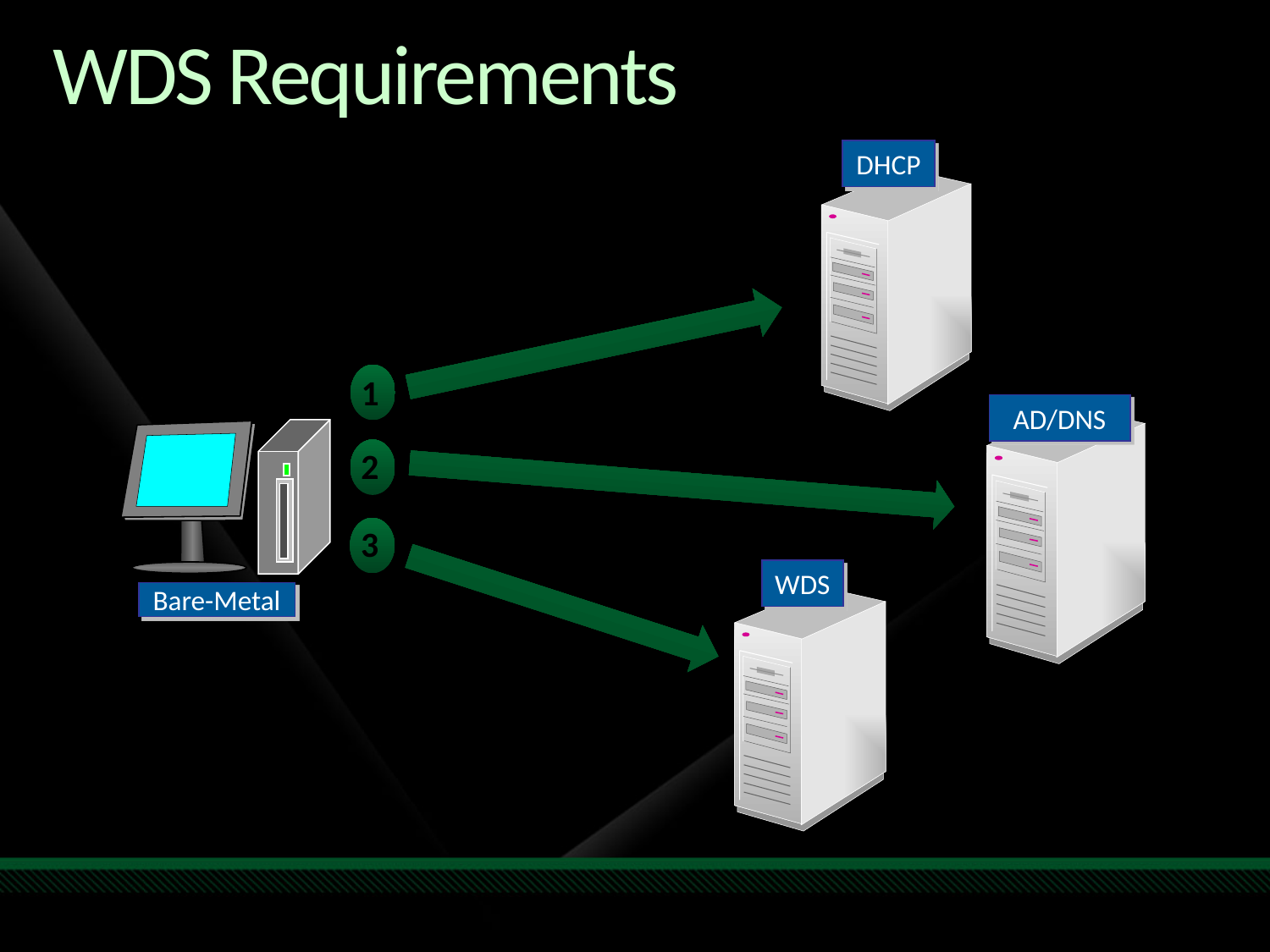

# WDS Requirements
DHCP

1
AD/DNS

2

3

WDS
Bare-Metal